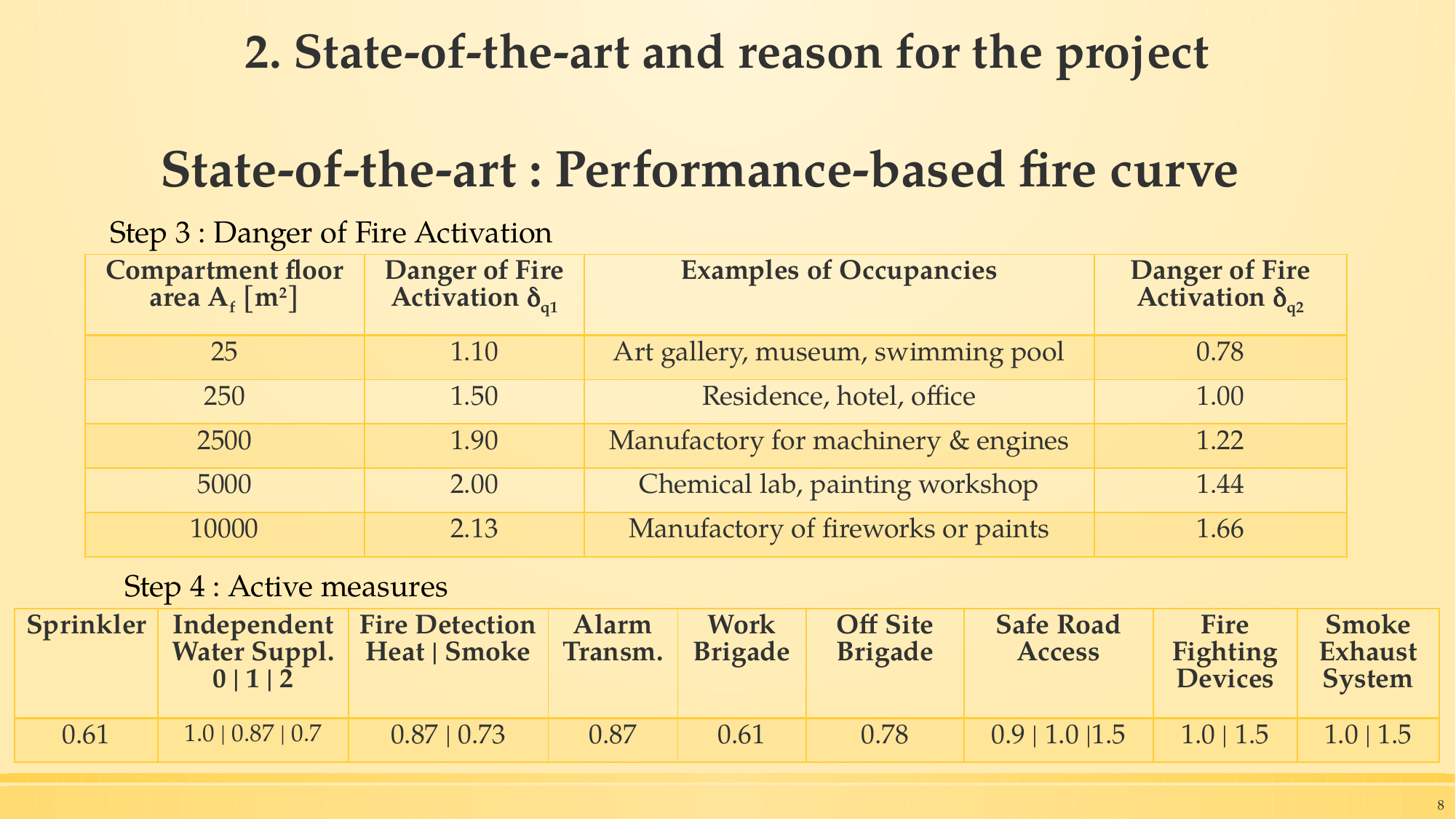

2. State-of-the-art and reason for the project
# State-of-the-art : Performance-based fire curve
Step 3 : Danger of Fire Activation
| Compartment floor area Af [m2] | Danger of Fire Activation δq1 | Examples of Occupancies | Danger of Fire Activation δq2 |
| --- | --- | --- | --- |
| 25 | 1.10 | Art gallery, museum, swimming pool | 0.78 |
| 250 | 1.50 | Residence, hotel, office | 1.00 |
| 2500 | 1.90 | Manufactory for machinery & engines | 1.22 |
| 5000 | 2.00 | Chemical lab, painting workshop | 1.44 |
| 10000 | 2.13 | Manufactory of fireworks or paints | 1.66 |
Step 4 : Active measures
| Sprinkler | Independent Water Suppl. 0 | 1 | 2 | Fire Detection Heat | Smoke | Alarm Transm. | Work Brigade | Off Site Brigade | Safe Road Access | Fire Fighting Devices | Smoke Exhaust System |
| --- | --- | --- | --- | --- | --- | --- | --- | --- |
| 0.61 | 1.0 | 0.87 | 0.7 | 0.87 | 0.73 | 0.87 | 0.61 | 0.78 | 0.9 | 1.0 |1.5 | 1.0 | 1.5 | 1.0 | 1.5 |